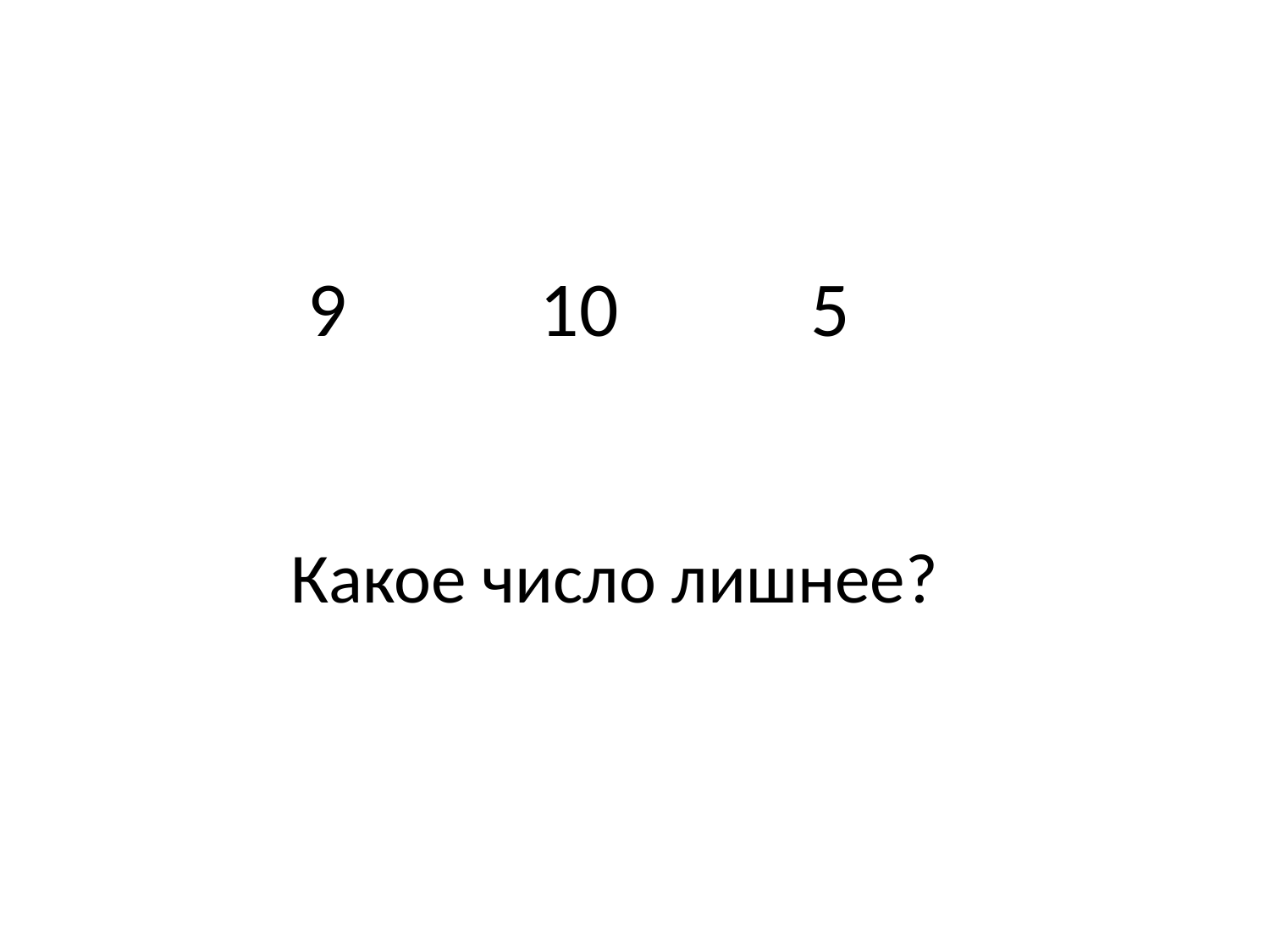

# 9           10           5
Какое число лишнее?